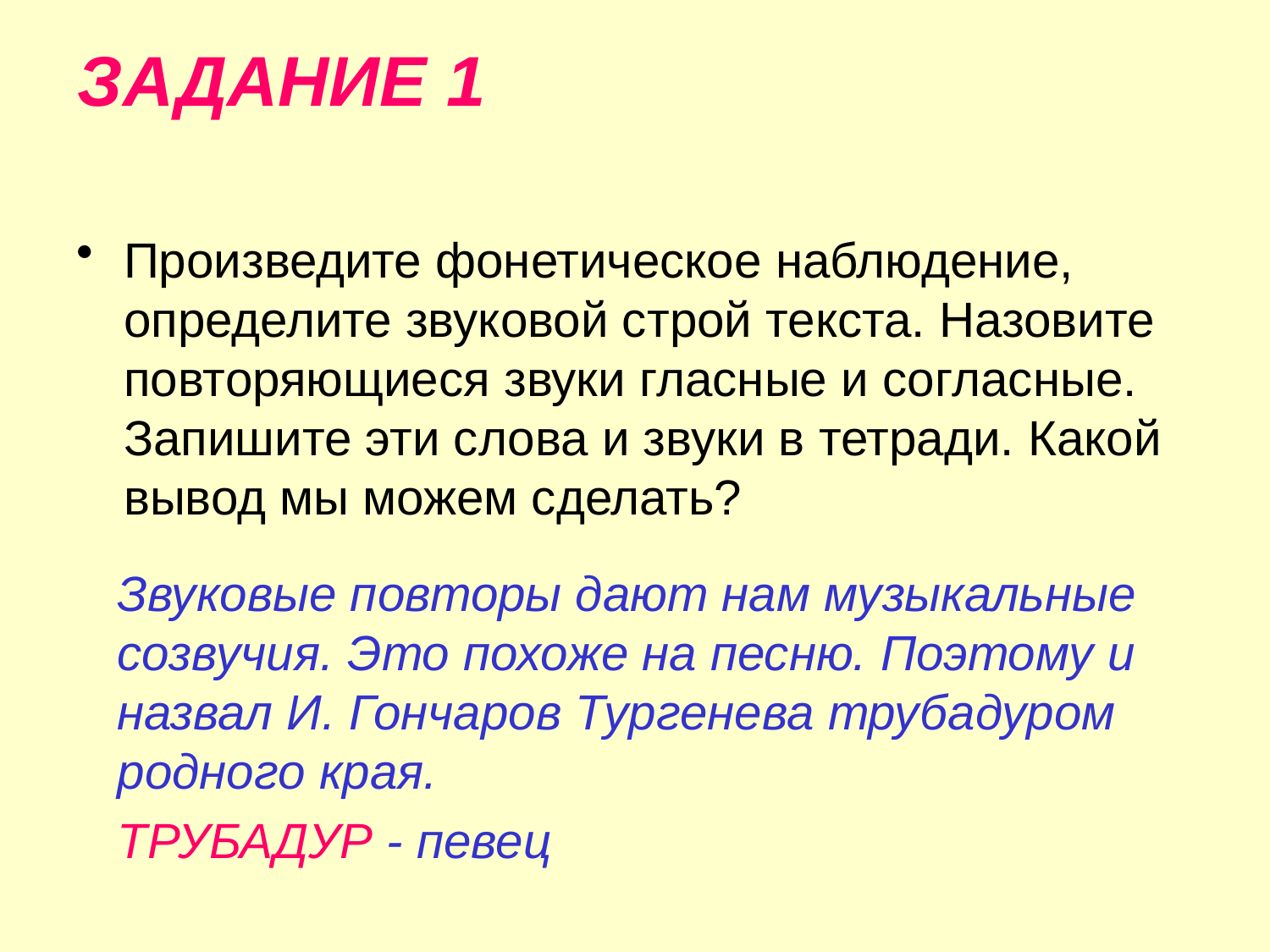

# ЗАДАНИЕ 1
Произведите фонетическое наблюдение, определите звуковой строй текста. Назовите повторяющиеся звуки гласные и согласные. Запишите эти слова и звуки в тетради. Какой вывод мы можем сделать?

Звуковые повторы дают нам музыкальные созвучия. Это похоже на песню. Поэтому и назвал И. Гончаров Тургенева трубадуром родного края.
ТРУБАДУР - певец